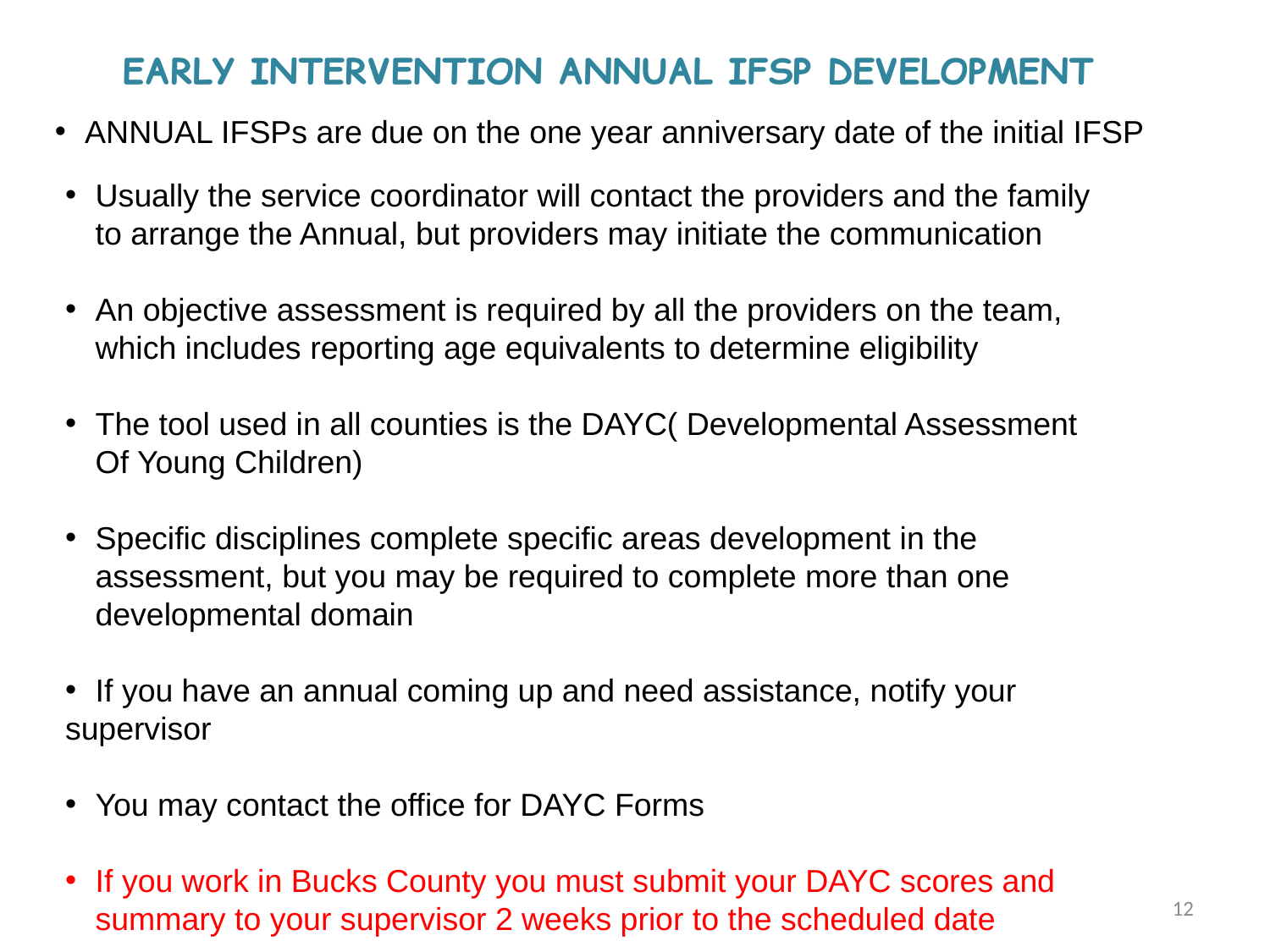

EARLY INTERVENTION ANNUAL IFSP DEVELOPMENT

ANNUAL IFSPs are due on the one year anniversary date of the initial IFSP

Usually the service coordinator will contact the providers and the family to arrange the Annual, but providers may initiate the communication

An objective assessment is required by all the providers on the team, which includes reporting age equivalents to determine eligibility

The tool used in all counties is the DAYC( Developmental Assessment Of Young Children)
Specific disciplines complete specific areas development in the assessment, but you may be required to complete more than one developmental domain

If you have an annual coming up and need assistance, notify your
supervisor

You may contact the office for DAYC Forms

If you work in Bucks County you must submit your DAYC scores and summary to your supervisor 2 weeks prior to the scheduled date
12